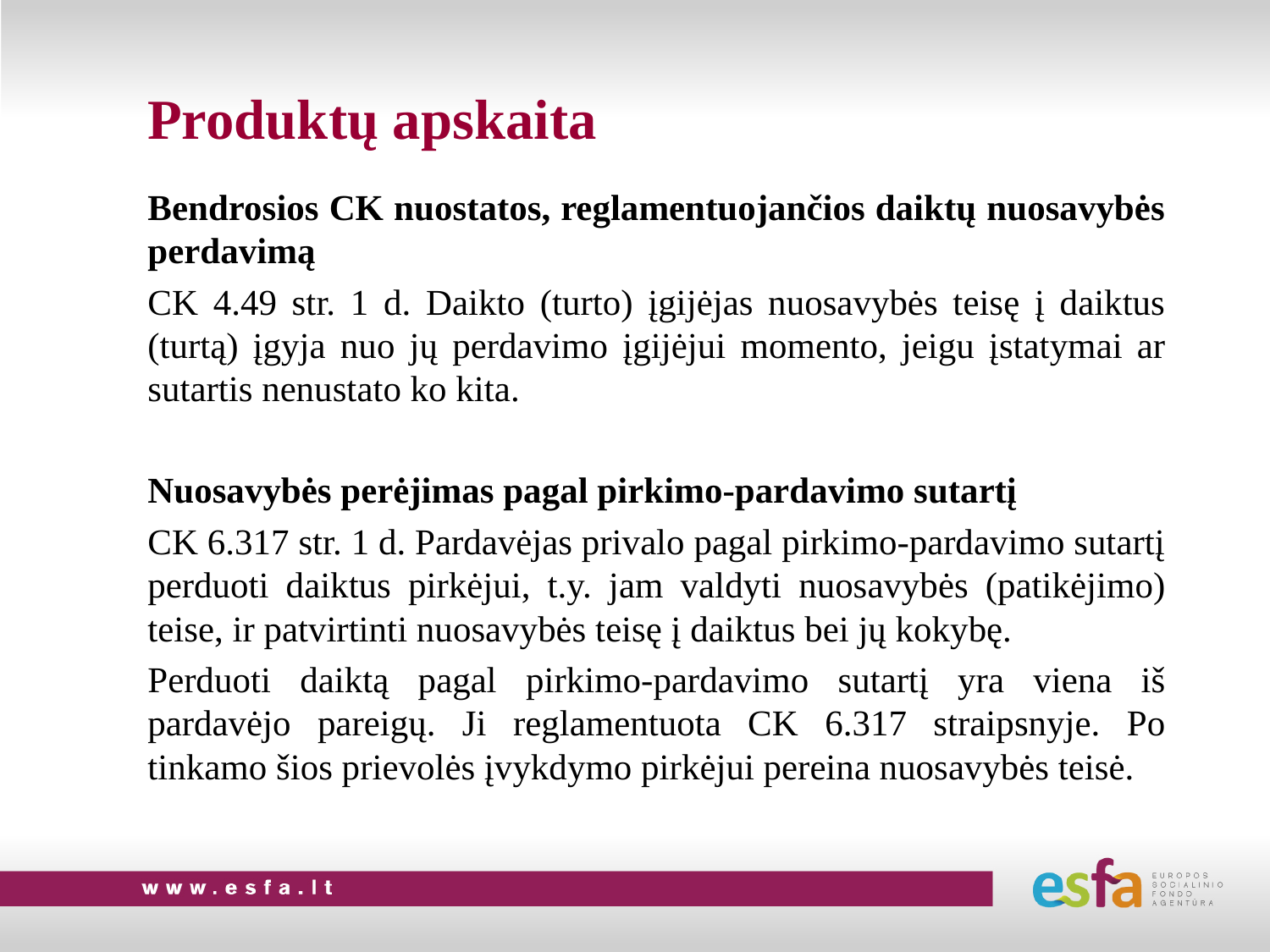

# Produktų apskaita
Bendrosios CK nuostatos, reglamentuojančios daiktų nuosavybės perdavimą
CK 4.49 str. 1 d. Daikto (turto) įgijėjas nuosavybės teisę į daiktus (turtą) įgyja nuo jų perdavimo įgijėjui momento, jeigu įstatymai ar sutartis nenustato ko kita.

Nuosavybės perėjimas pagal pirkimo-pardavimo sutartį
CK 6.317 str. 1 d. Pardavėjas privalo pagal pirkimo-pardavimo sutartį perduoti daiktus pirkėjui, t.y. jam valdyti nuosavybės (patikėjimo) teise, ir patvirtinti nuosavybės teisę į daiktus bei jų kokybę.
Perduoti daiktą pagal pirkimo-pardavimo sutartį yra viena iš pardavėjo pareigų. Ji reglamentuota CK 6.317 straipsnyje. Po tinkamo šios prievolės įvykdymo pirkėjui pereina nuosavybės teisė.